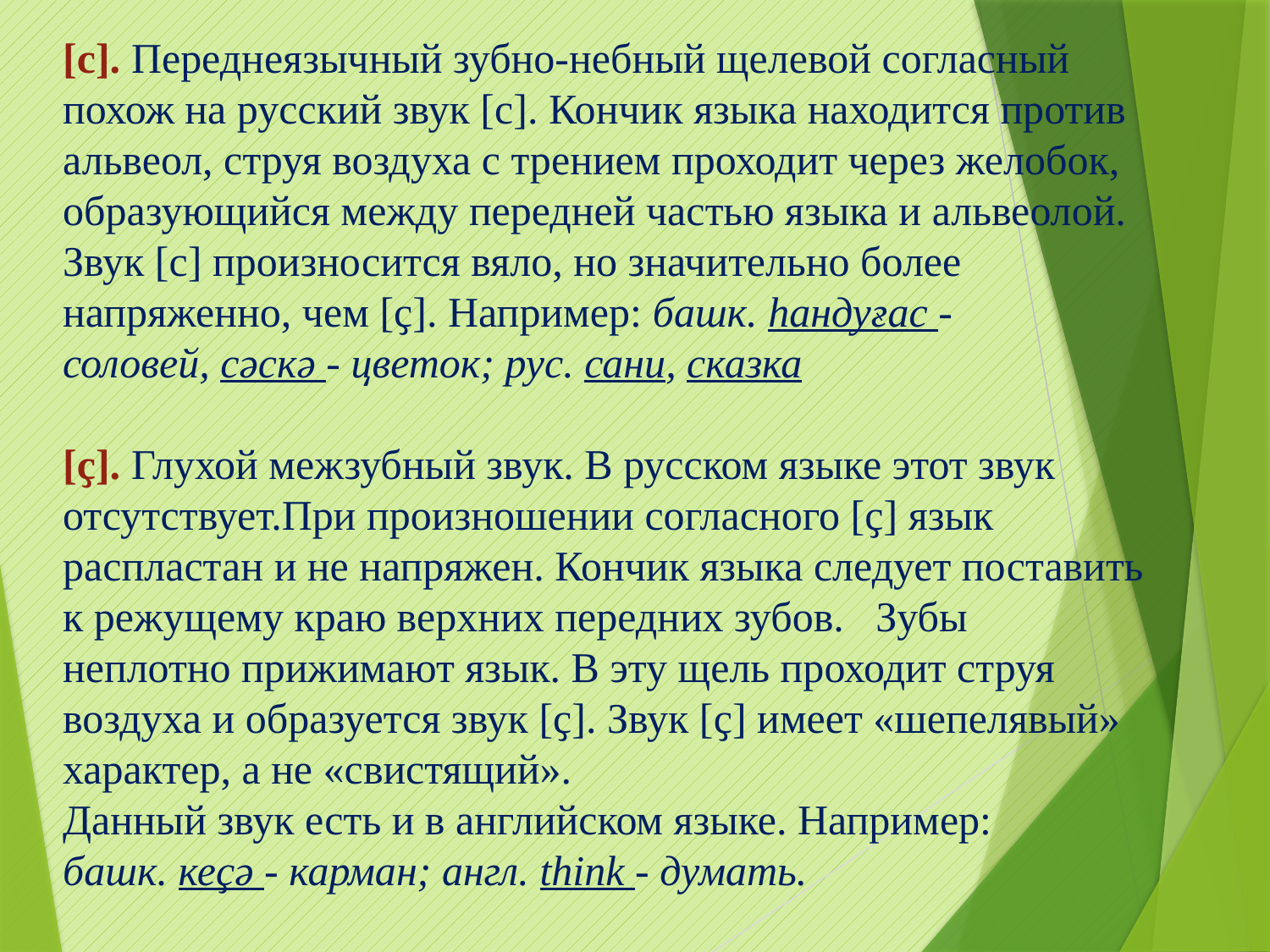

[с]. Переднеязычный зубно-небный щелевой согласный похож на русский звук [с]. Кончик языка находится против альвеол, струя воздуха с трением проходит через желобок, образующийся между передней частью языка и альвеолой. Звук [с] произносится вяло, но значительно более напряженно, чем [ҫ]. Например: башк. һандуғас - соловей, сәскә - цветок; рус. сани, сказка

[ҫ]. Глухой межзубный звук. В русском языке этот звук отсутствует.При произношении согласного [ҫ] язык распластан и не напряжен. Кончик языка следует поставить к режущему краю верхних передних зубов.   Зубы неплотно прижимают язык. В эту щель проходит струя воздуха и образуется звук [ҫ]. Звук [ҫ] имеет «шепелявый» характер, а не «свистящий».
Данный звук есть и в английском языке. Например: башк. кеҫә - карман; англ. think - думать.